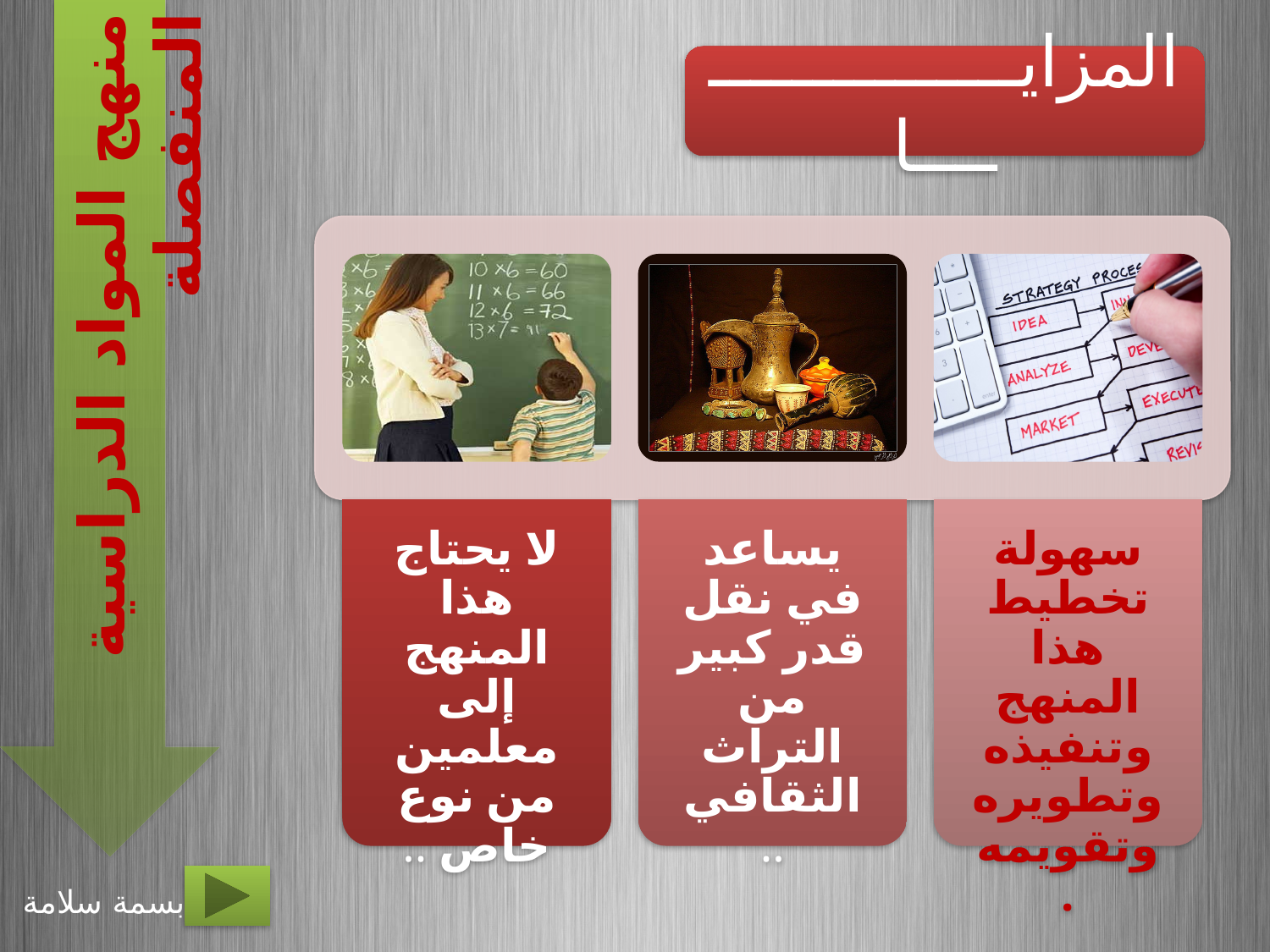

المزايـــــــــــــــــــا
لا يحتاج هذا المنهج إلى معلمين من نوع خاص ..
يساعد في نقل قدر كبير من التراث الثقافي ..
سهولة تخطيط هذا المنهج وتنفيذه وتطويره وتقويمه .
منهج المواد الدراسية المنفصلة

بسمة سلامة